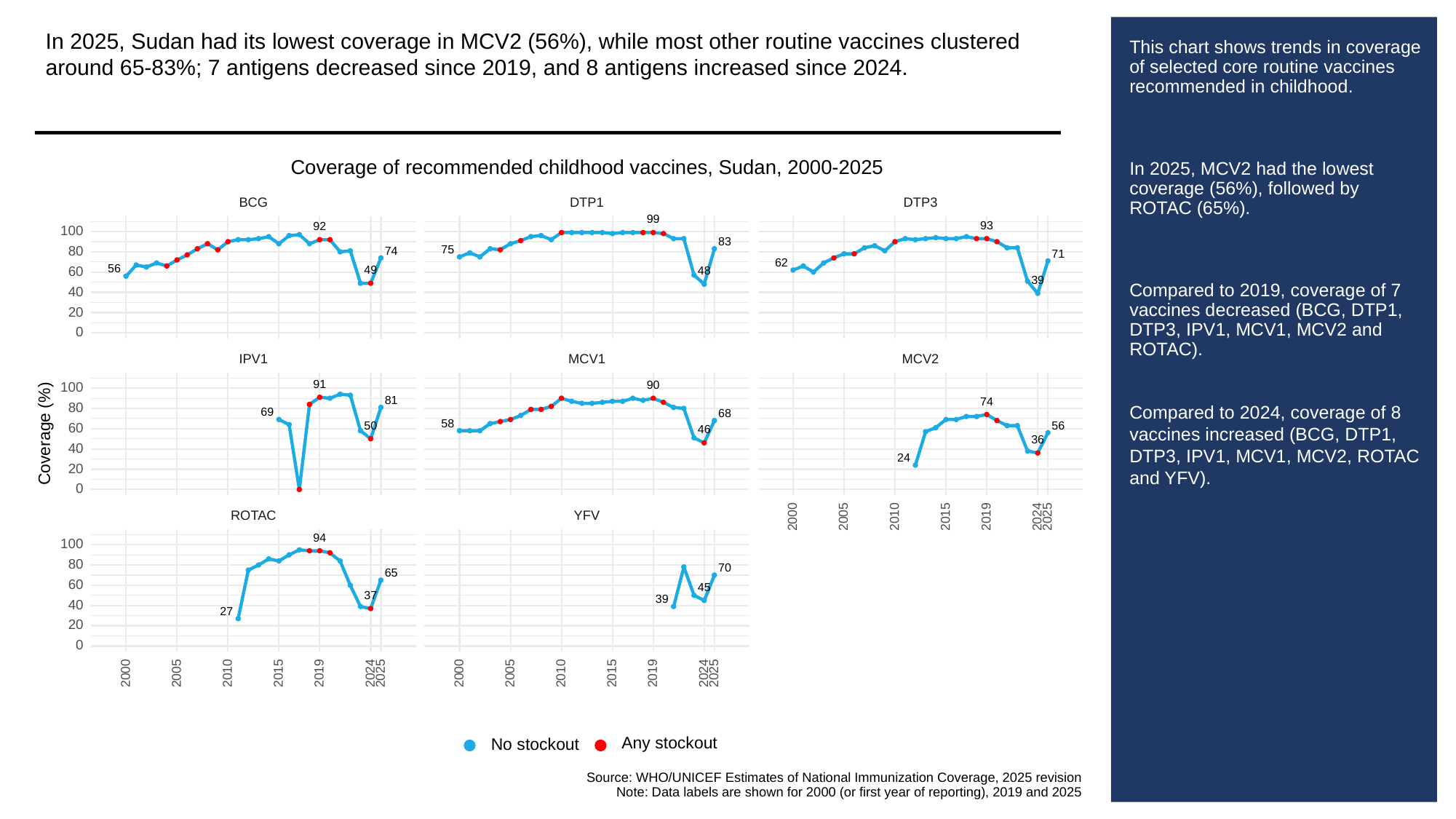

In 2025, Sudan had its lowest coverage in MCV2 (56%), while most other routine vaccines clustered around 65-83%; 7 antigens decreased since 2019, and 8 antigens increased since 2024.
# This chart shows trends in coverage of selected core routine vaccines recommended in childhood.

In 2025, MCV2 had the lowest coverage (56%), followed by ROTAC (65%).

Compared to 2019, coverage of 7 vaccines decreased (BCG, DTP1, DTP3, IPV1, MCV1, MCV2 and ROTAC).

Compared to 2024, coverage of 8 vaccines increased (BCG, DTP1, DTP3, IPV1, MCV1, MCV2, ROTAC and YFV).

Coverage of recommended childhood vaccines, Sudan, 2000-2025
BCG
DTP3
DTP1
99

93
92
100

83

75

80
74

71

62

56
49
60
48

39

40

20

0

MCV1
MCV2
IPV1

91
90
100

81
74

80

69
68

58

56
50

60

Coverage (%)
46

36

40

24

20

0

ROTAC
YFV
2000
2005
2010
2015
2019
2024
2025

94

100

80

70

65

60

45

37

39

40

27

20

0

2000
2005
2010
2015
2019
2024
2025
2000
2005
2010
2015
2019
2024
2025
Any stockout
No stockout

Source: WHO/UNICEF Estimates of National Immunization Coverage, 2025 revision
Note: Data labels are shown for 2000 (or first year of reporting), 2019 and 2025